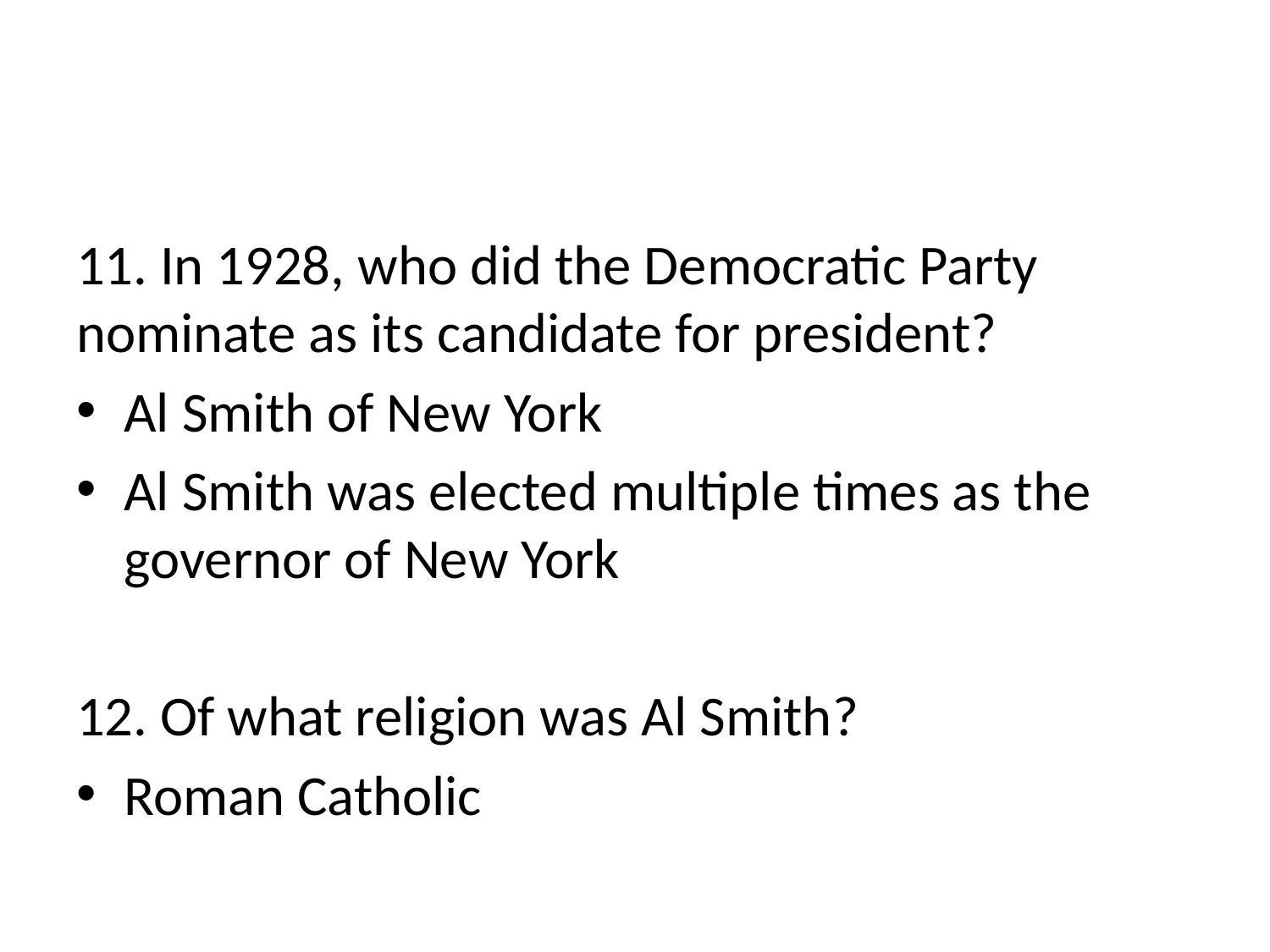

#
11. In 1928, who did the Democratic Party nominate as its candidate for president?
Al Smith of New York
Al Smith was elected multiple times as the governor of New York

12. Of what religion was Al Smith?
Roman Catholic